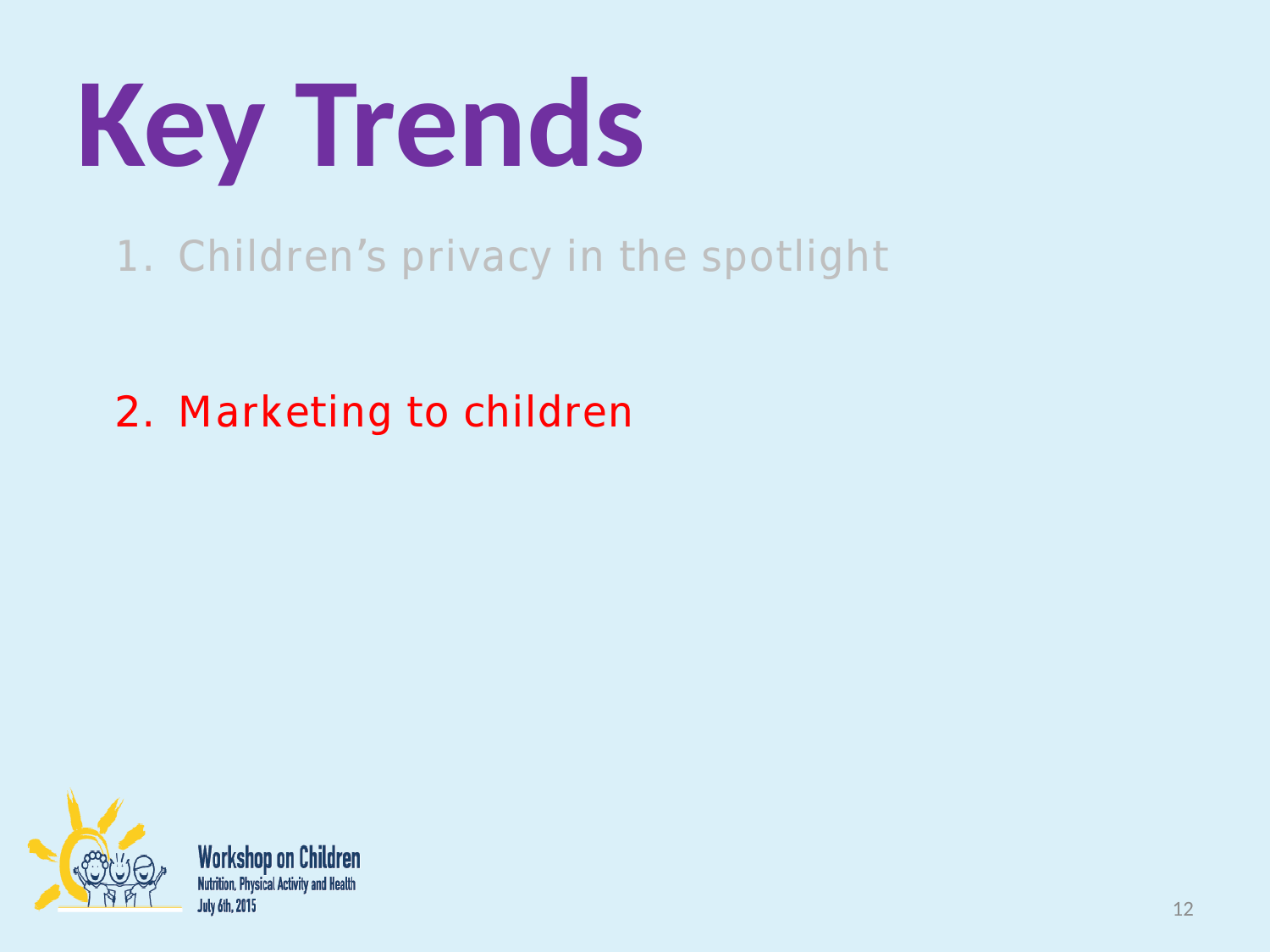

# Key Trends
Children’s privacy in the spotlight
Marketing to children

12